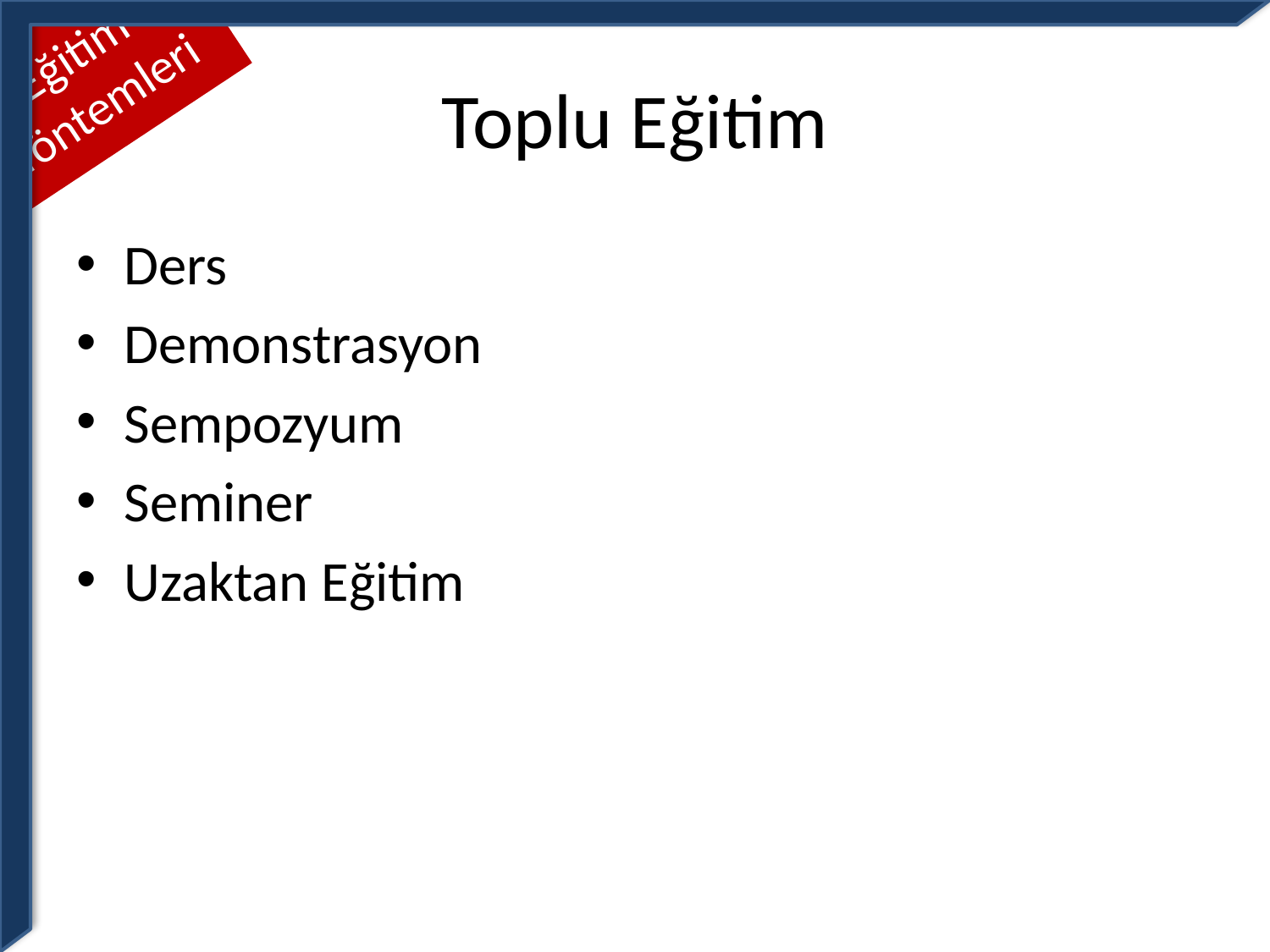

Eğitim Yöntemleri
# Toplu Eğitim
Ders
Demonstrasyon
Sempozyum
Seminer
Uzaktan Eğitim